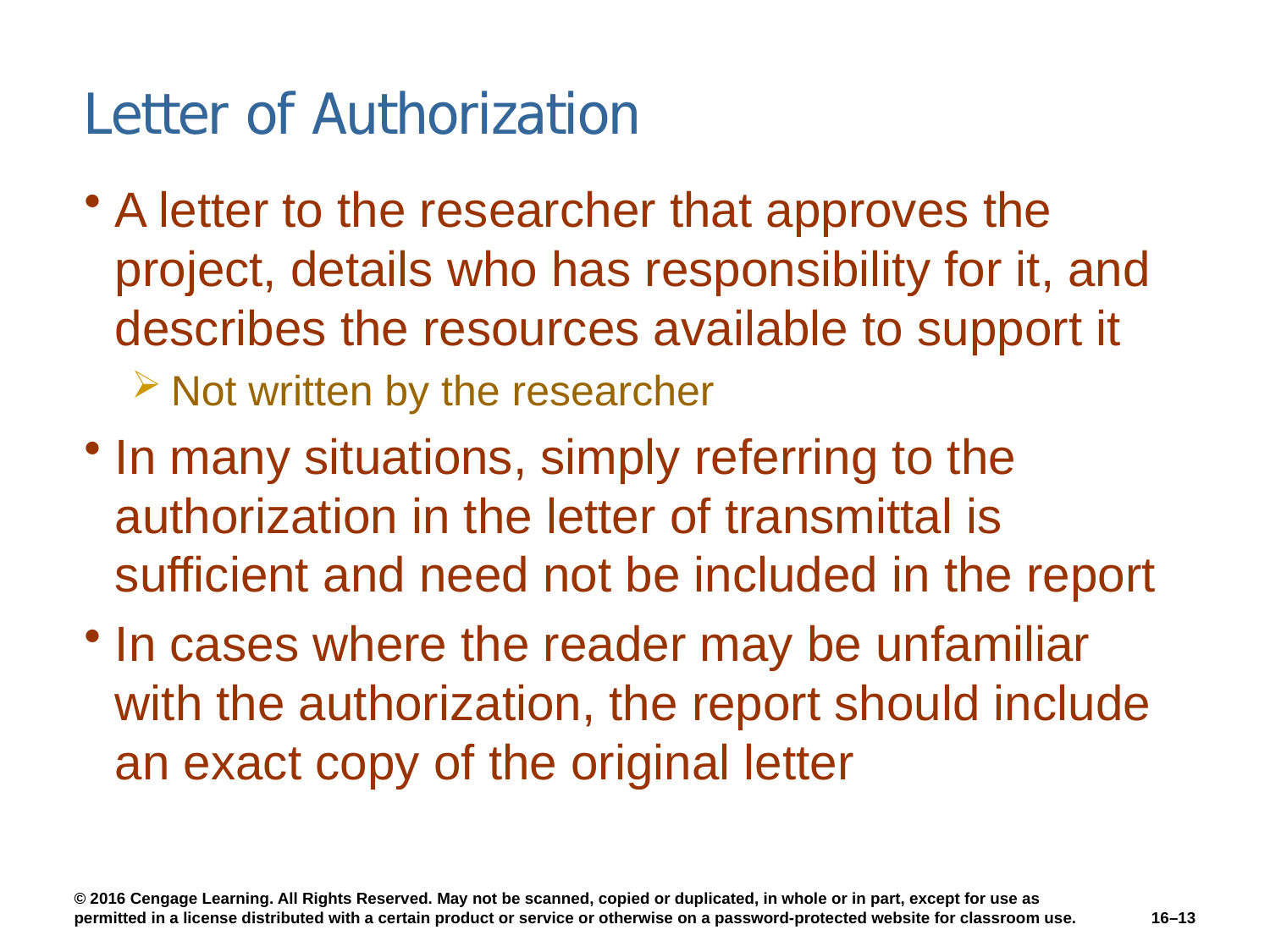

# Letter of Authorization
A letter to the researcher that approves the project, details who has responsibility for it, and describes the resources available to support it
Not written by the researcher
In many situations, simply referring to the authorization in the letter of transmittal is sufficient and need not be included in the report
In cases where the reader may be unfamiliar with the authorization, the report should include an exact copy of the original letter
16–13
© 2016 Cengage Learning. All Rights Reserved. May not be scanned, copied or duplicated, in whole or in part, except for use as permitted in a license distributed with a certain product or service or otherwise on a password-protected website for classroom use.